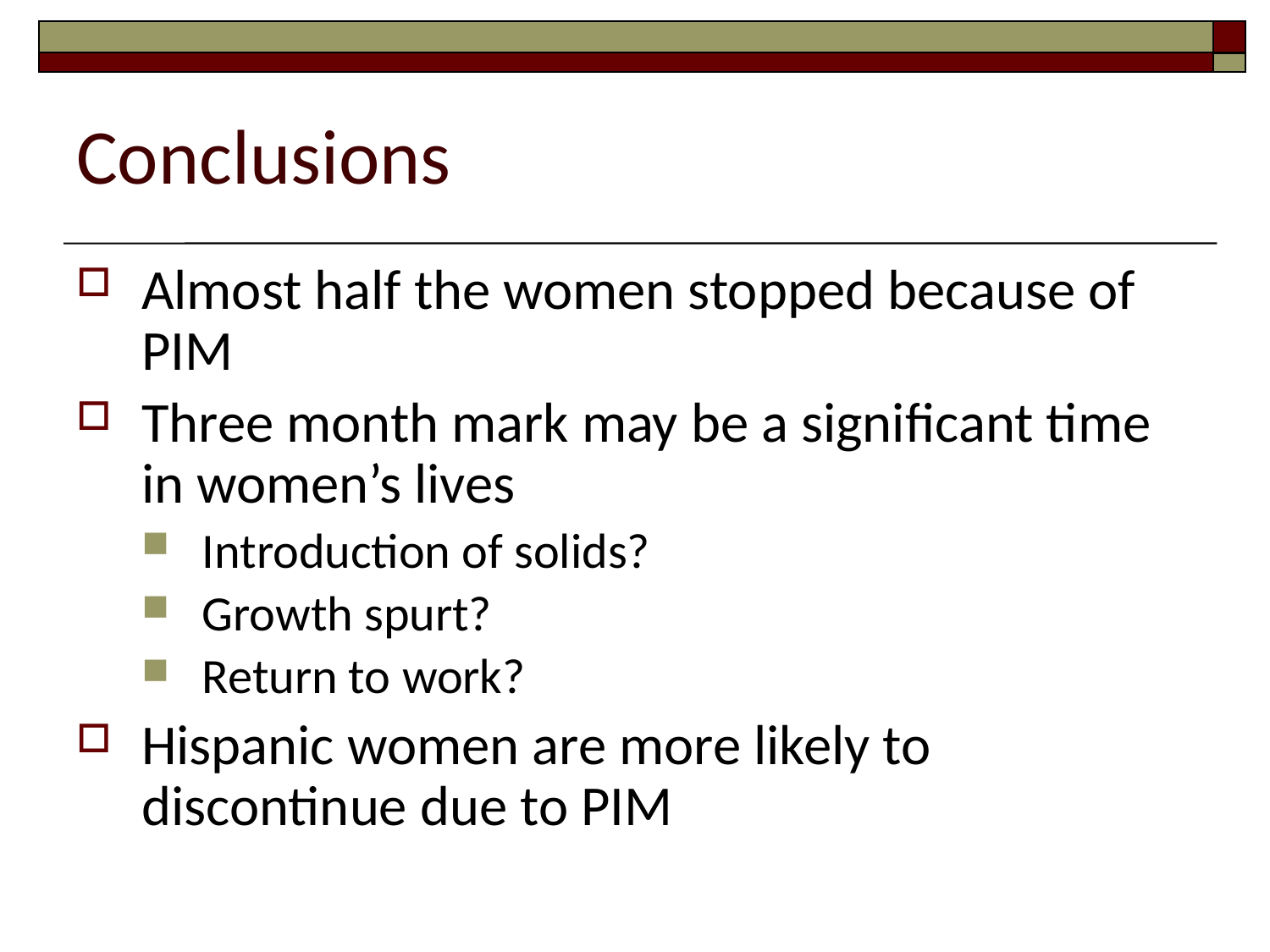

Conclusions
Almost half the women stopped because of PIM
Three month mark may be a significant time in women’s lives
Introduction of solids?
Growth spurt?
Return to work?
Hispanic women are more likely to discontinue due to PIM